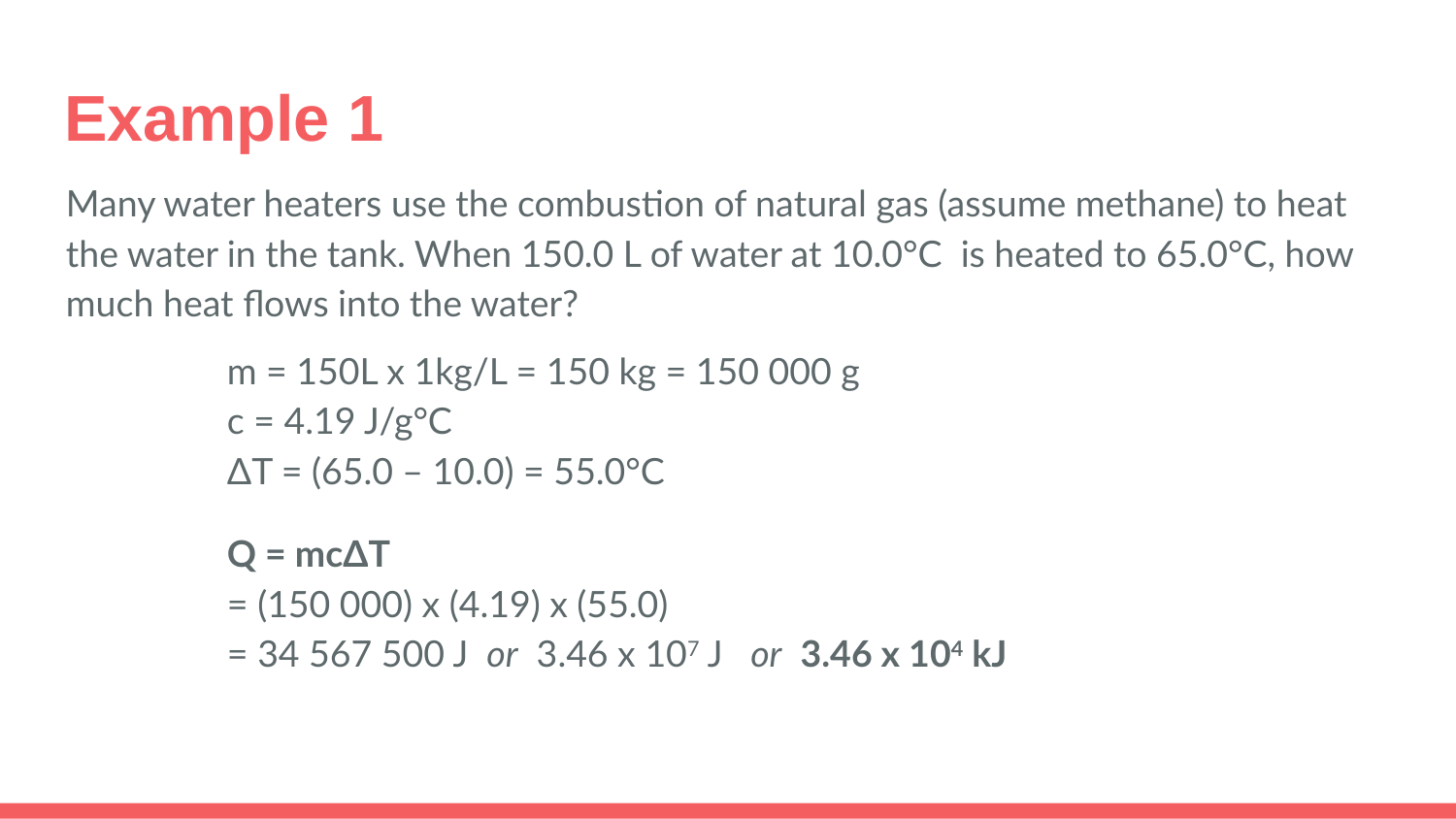

# Example 1
Many water heaters use the combustion of natural gas (assume methane) to heat the water in the tank. When 150.0 L of water at 10.0°C  is heated to 65.0°C, how much heat flows into the water?

m = 150L x 1kg/L = 150 kg = 150 000 g
c = 4.19 J/g°C
ΔT = (65.0 – 10.0) = 55.0°C
Q = mcΔT
= (150 000) x (4.19) x (55.0)
= 34 567 500 J  or  3.46 x 107 J   or  3.46 x 104 kJ